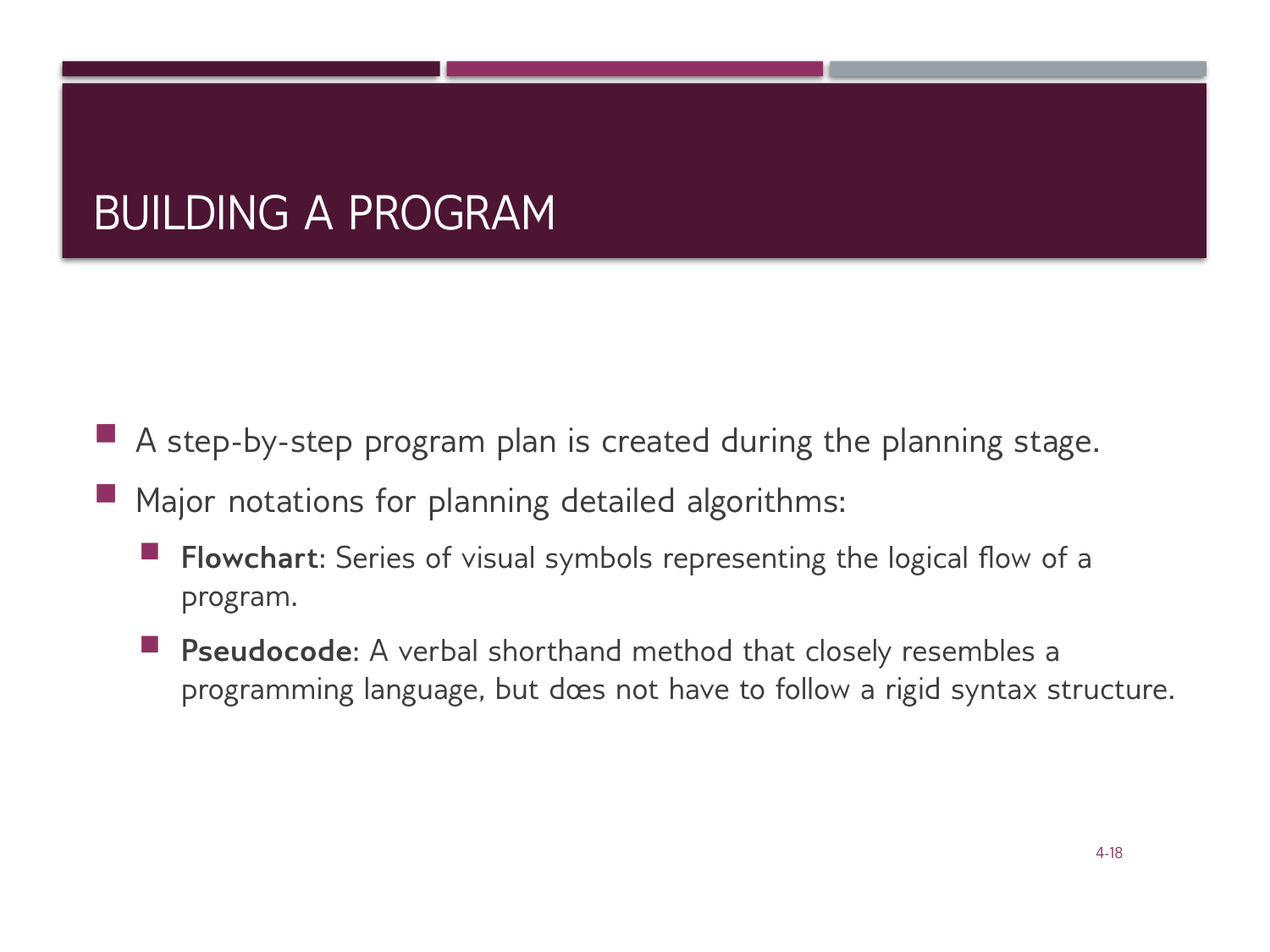

# Building a Program
A step-by-step program plan is created during the planning stage.
Major notations for planning detailed algorithms:
Flowchart: Series of visual symbols representing the logical flow of a program.
Pseudocode: A verbal shorthand method that closely resembles a programming language, but does not have to follow a rigid syntax structure.
4-18